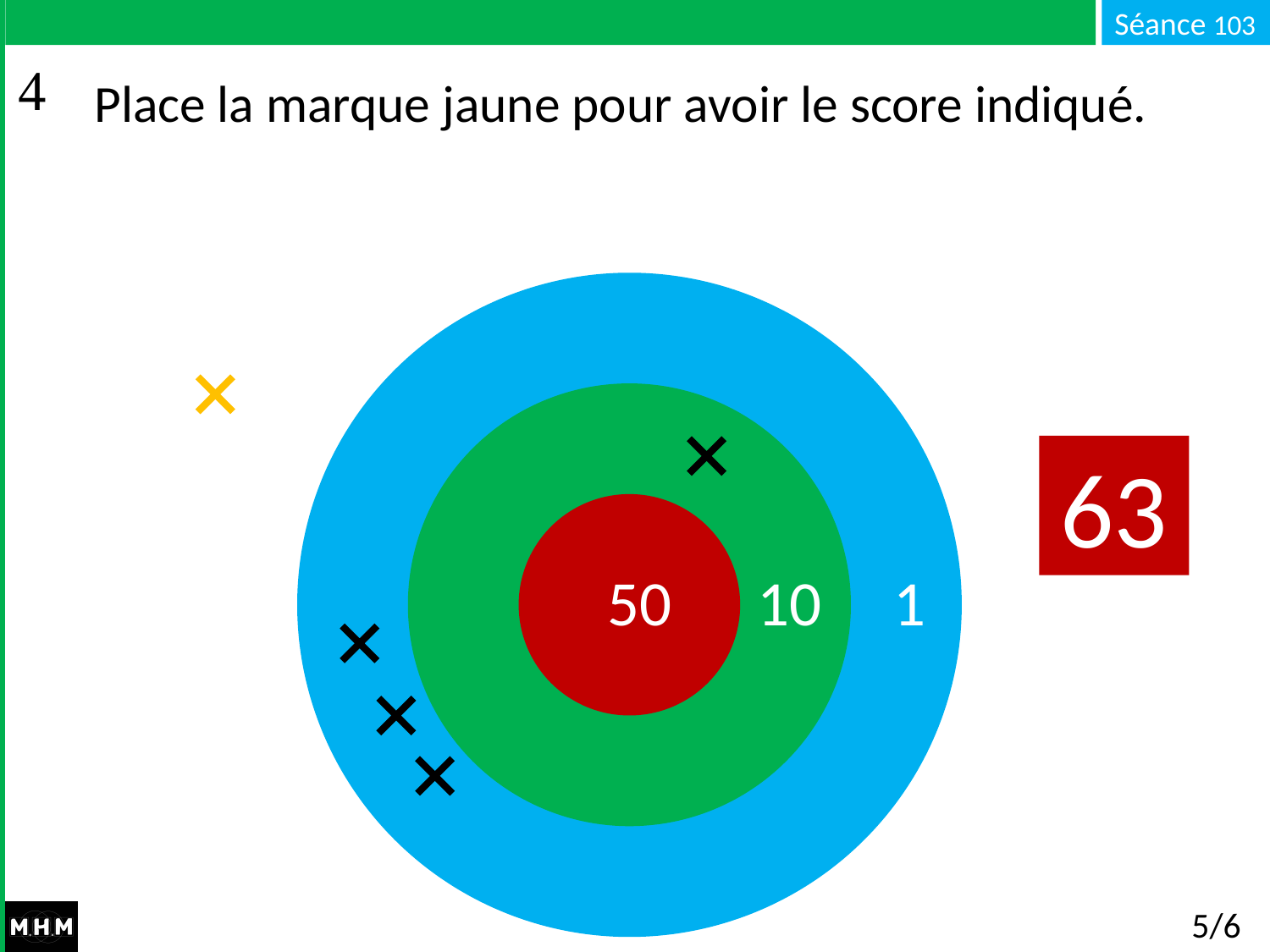

# Place la marque jaune pour avoir le score indiqué.

63
50      10     1

5/6